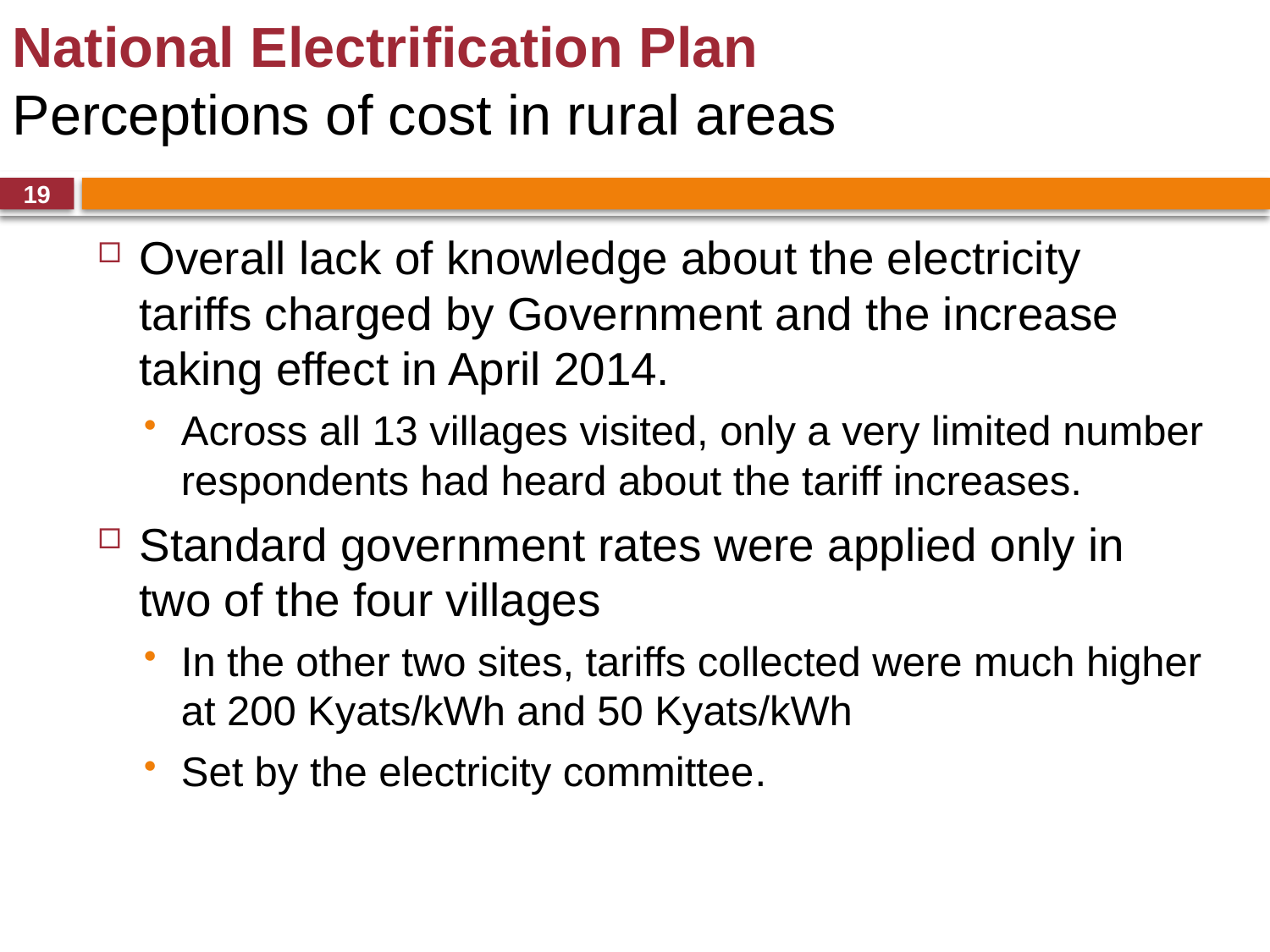

# National Electrification Plan Perceptions of cost in rural areas
19
Overall lack of knowledge about the electricity tariffs charged by Government and the increase taking effect in April 2014.
Across all 13 villages visited, only a very limited number respondents had heard about the tariff increases.
Standard government rates were applied only in two of the four villages
In the other two sites, tariffs collected were much higher at 200 Kyats/kWh and 50 Kyats/kWh
Set by the electricity committee.